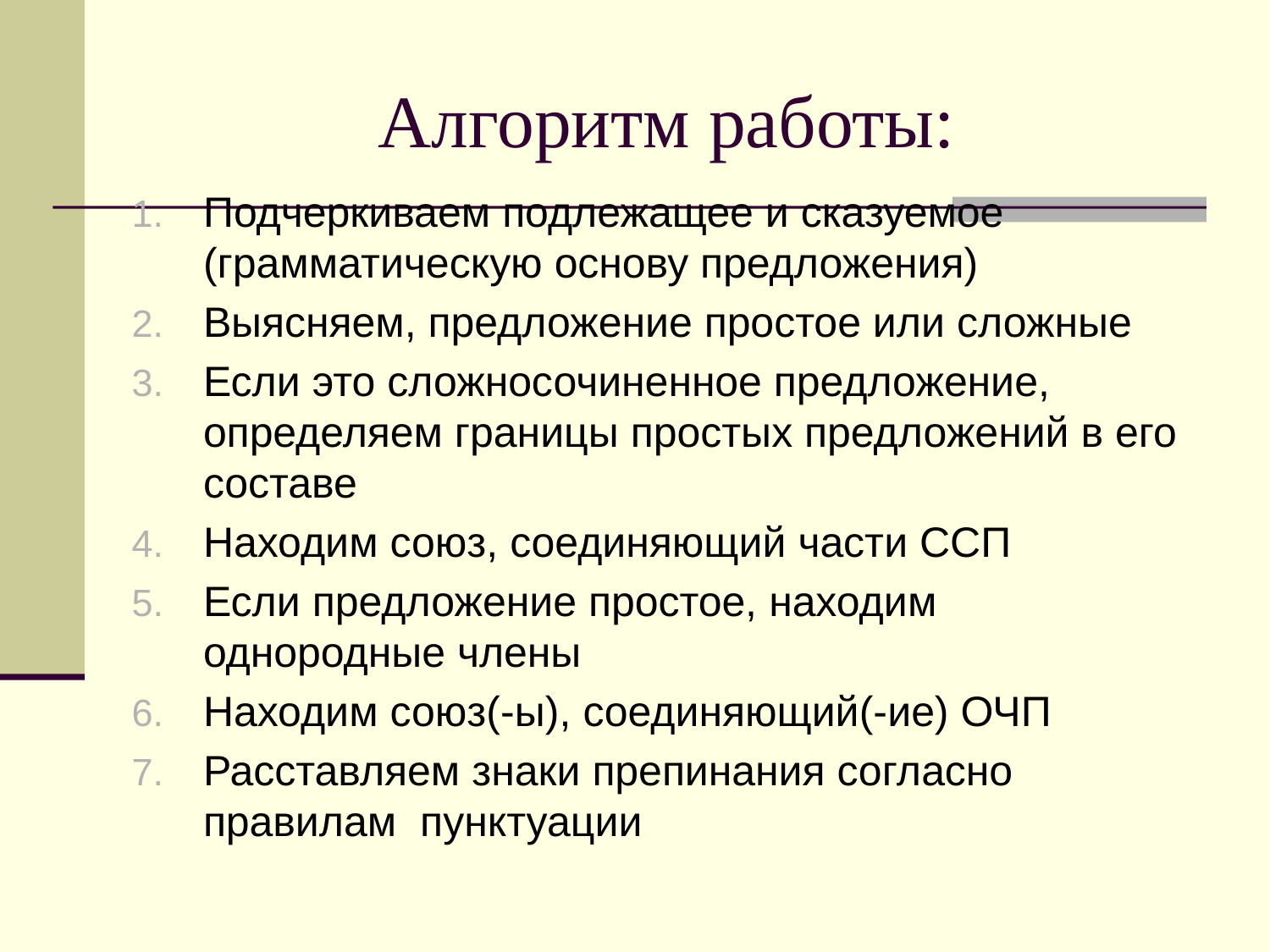

# Алгоритм работы:
Подчеркиваем подлежащее и сказуемое (грамматическую основу предложения)
Выясняем, предложение простое или сложные
Если это сложносочиненное предложение, определяем границы простых предложений в его составе
Находим союз, соединяющий части ССП
Если предложение простое, находим однородные члены
Находим союз(-ы), соединяющий(-ие) ОЧП
Расставляем знаки препинания согласно правилам  пунктуации